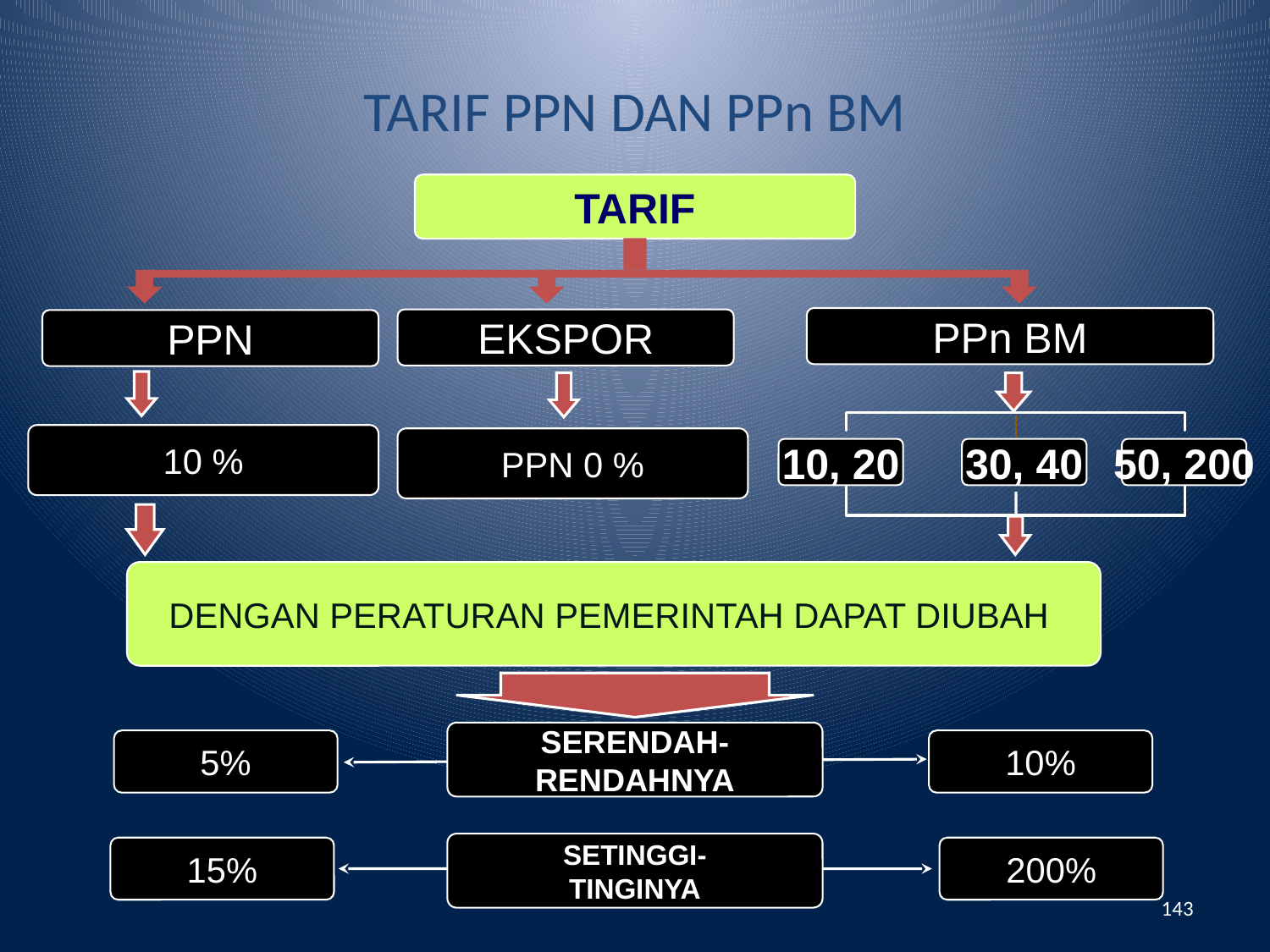

# TARIF PPN DAN PPn BM
TARIF

PPn BM
EKSPOR
PPN

10 %
PPN 0 %
10, 20
30, 40
50, 200

DENGAN PERATURAN PEMERINTAH DAPAT DIUBAH

SERENDAH-
RENDAHNYA
5%
10%

SETINGGI-
TINGINYA
15%
200%

143